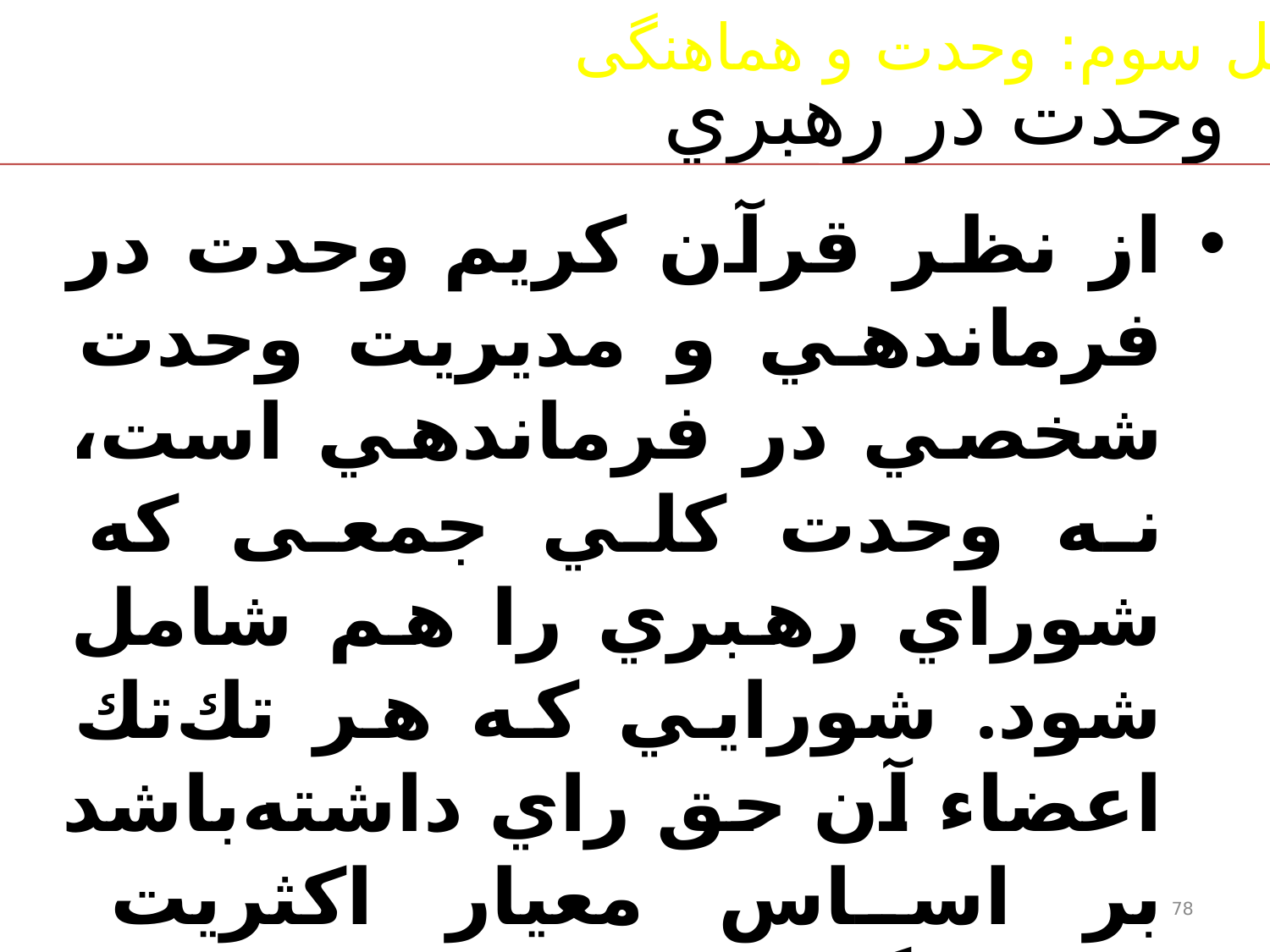

اصل سوم: وحدت و هماهنگی
# وحدت در رهبري

از نظر قرآن كريم وحدت در فرماندهي و مديريت وحدت شخصي در فرماندهي است، نه وحدت كلي جمعی كه شوراي رهبري را هم شامل شود. شورايي كه هر تك‌تك اعضاء آن حق راي داشته‌باشد بر اساس معيار اكثريت تصميم‌گيري شود.

78